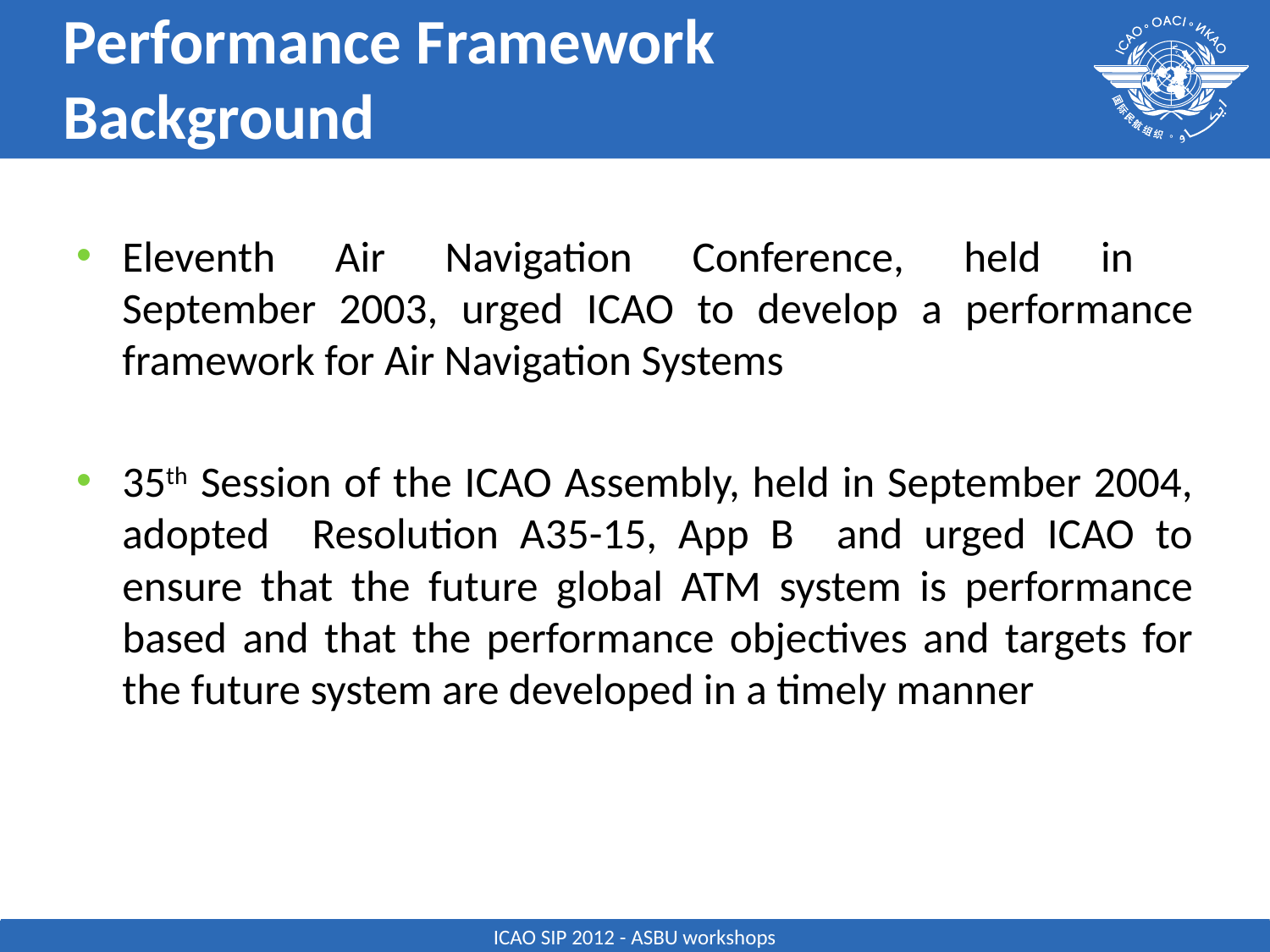

# Performance Framework Background
Eleventh Air Navigation Conference, held in
September 2003, urged ICAO to develop a performance framework for Air Navigation Systems

35th Session of the ICAO Assembly, held in September 2004, adopted  Resolution A35-15, App B  and urged ICAO to ensure that the future global ATM system is performance based and that the performance objectives and targets for the future system are developed in a timely manner
September  2004

ICAO SIP 2012 - ASBU workshops